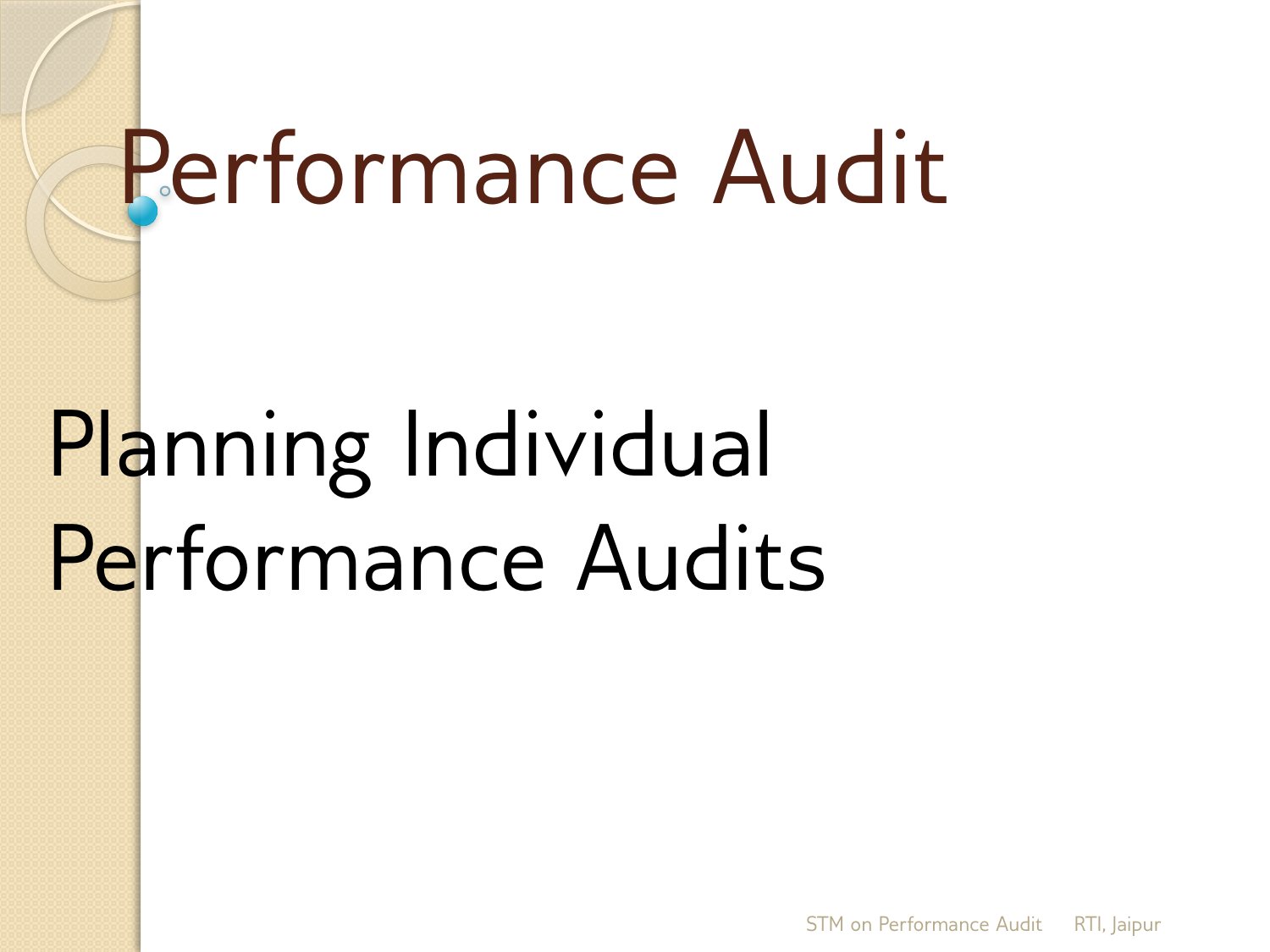

# Performance Audit
Planning Individual Performance Audits
STM on Performance Audit     RTI, Jaipur